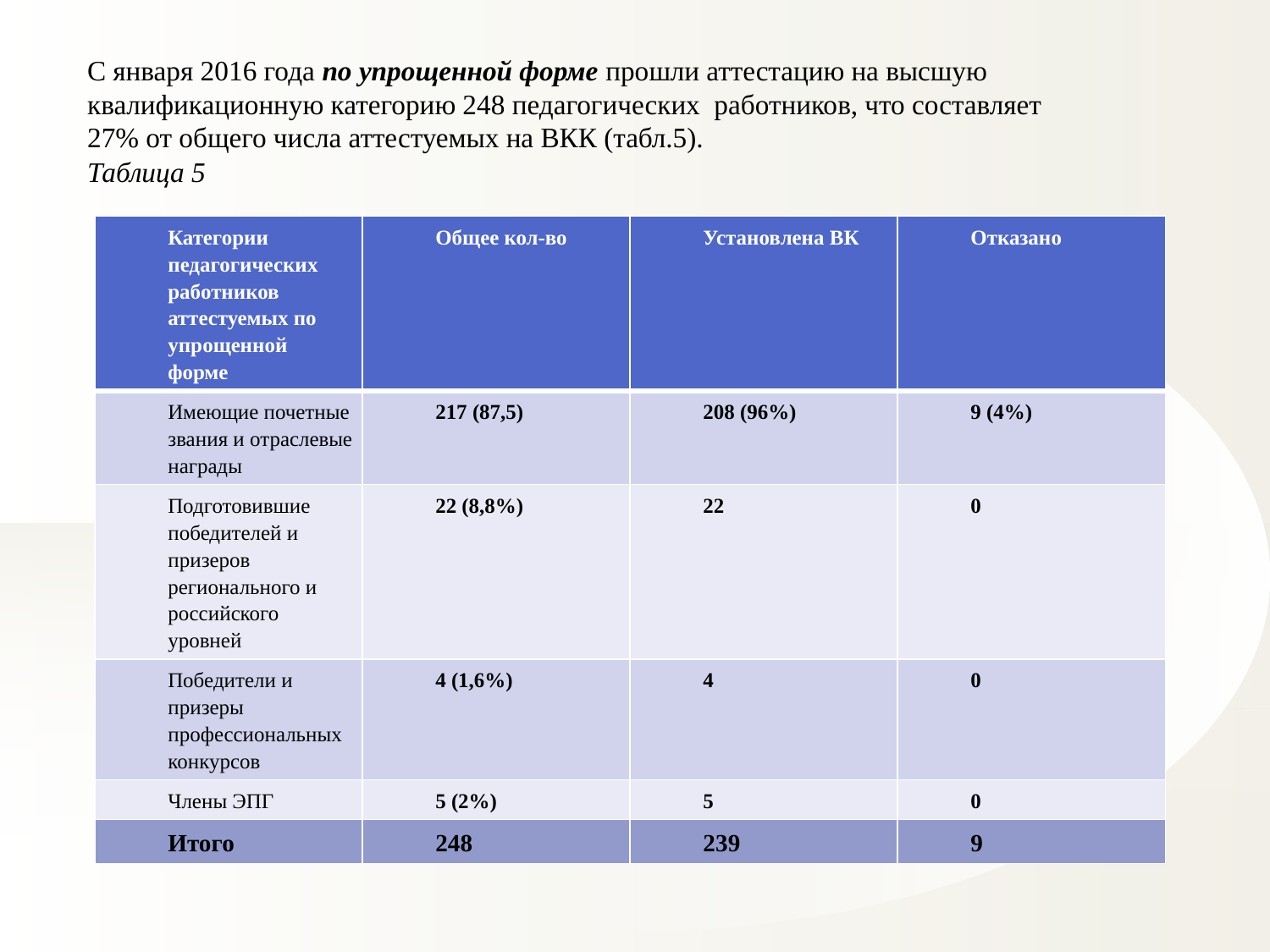

С января 2016 года по упрощенной форме прошли аттестацию на высшую квалификационную категорию 248 педагогических  работников, что составляет 27% от общего числа аттестуемых на ВКК (табл.5).
Таблица 5
| Категории педагогических работников аттестуемых по упрощенной форме | Общее кол-во | Установлена ВК | Отказано |
| --- | --- | --- | --- |
| Имеющие почетные звания и отраслевые награды | 217 (87,5) | 208 (96%) | 9 (4%) |
| Подготовившие победителей и призеров регионального и российского уровней | 22 (8,8%) | 22 | 0 |
| Победители и призеры профессиональных конкурсов | 4 (1,6%) | 4 | 0 |
| Члены ЭПГ | 5 (2%) | 5 | 0 |
| Итого | 248 | 239 | 9 |